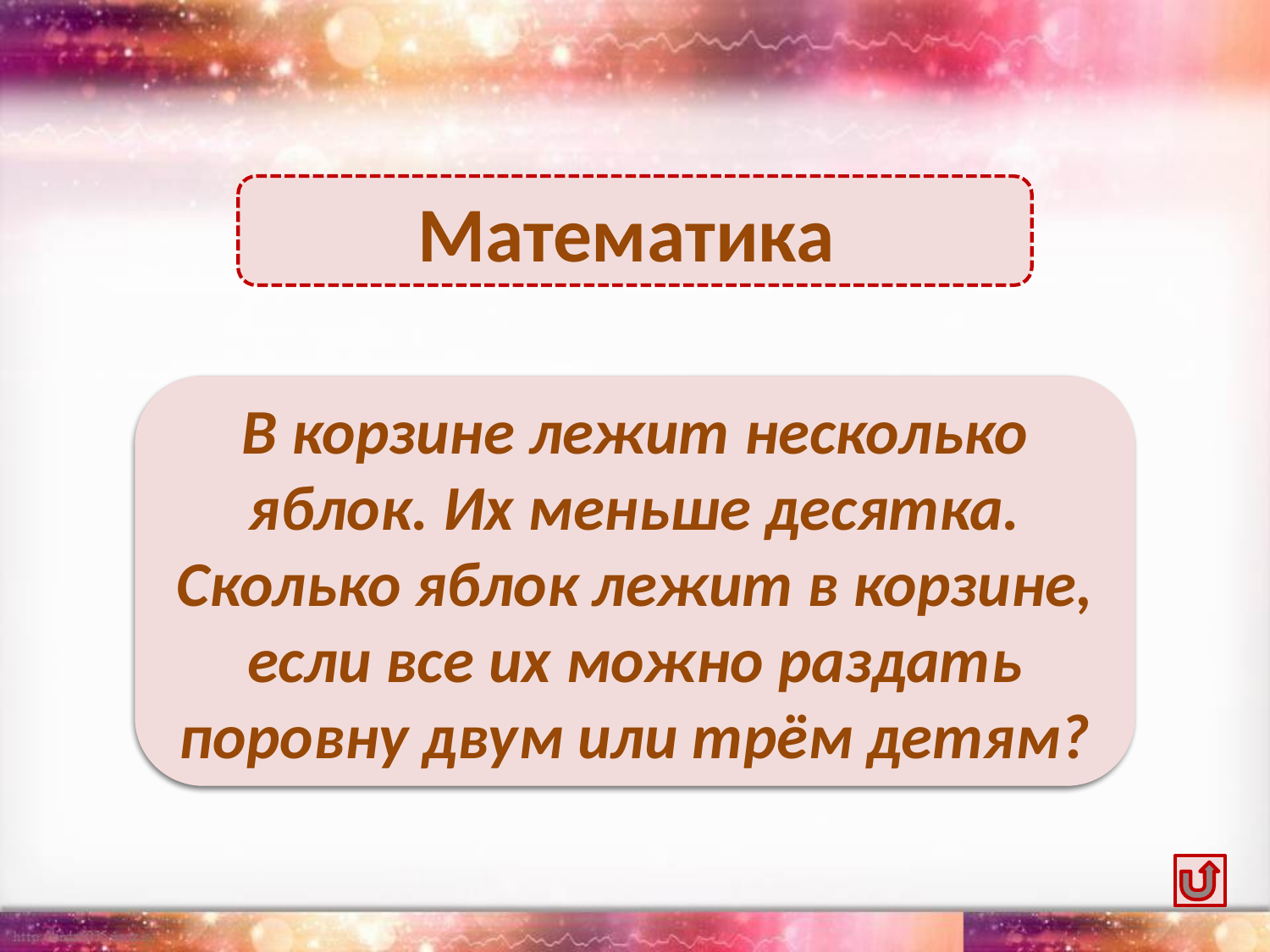

Математика
6 яблок
В корзине лежит несколько яблок. Их меньше десятка. Сколько яблок лежит в корзине, если все их можно раздать поровну двум или трём детям?